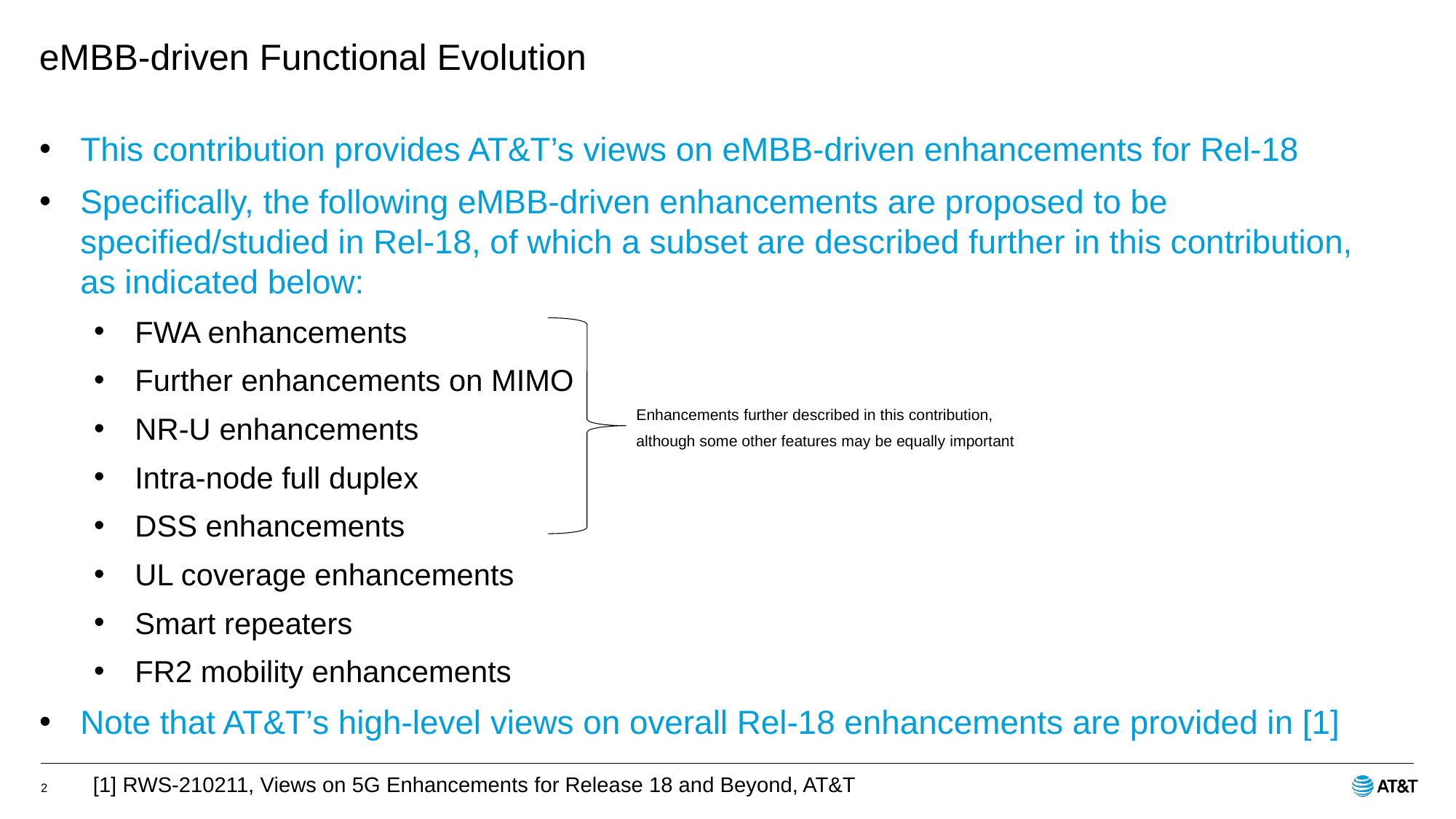

# eMBB-driven Functional Evolution
This contribution provides AT&T’s views on eMBB-driven enhancements for Rel-18
Specifically, the following eMBB-driven enhancements are proposed to be specified/studied in Rel-18, of which a subset are described further in this contribution, as indicated below:
FWA enhancements
Further enhancements on MIMO
NR-U enhancements
Intra-node full duplex
DSS enhancements
UL coverage enhancements
Smart repeaters
FR2 mobility enhancements
Note that AT&T’s high-level views on overall Rel-18 enhancements are provided in [1]

Enhancements further described in this contribution,
although some other features may be equally important
[1] RWS-210211, Views on 5G Enhancements for Release 18 and Beyond, AT&T